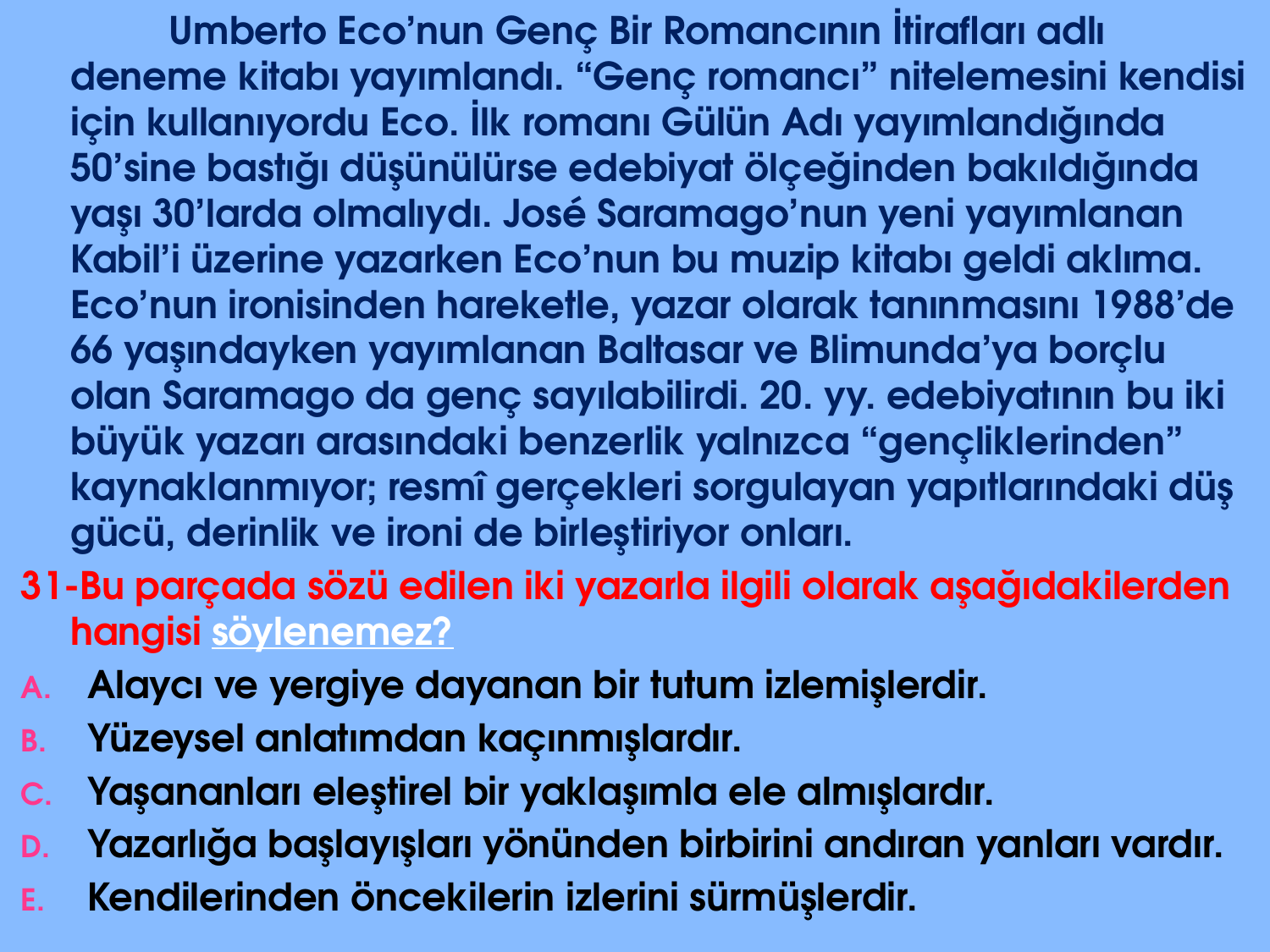

Umberto Eco’nun Genç Bir Romancının İtirafları adlı deneme kitabı yayımlandı. “Genç romancı” nitelemesini kendisi için kullanıyordu Eco. İlk romanı Gülün Adı yayımlandığında 50’sine bastığı düşünülürse edebiyat ölçeğinden bakıldığında yaşı 30’larda olmalıydı. José Saramago’nun yeni yayımlanan Kabil’i üzerine yazarken Eco’nun bu muzip kitabı geldi aklıma. Eco’nun ironisinden hareketle, yazar olarak tanınmasını 1988’de 66 yaşındayken yayımlanan Baltasar ve Blimunda’ya borçlu olan Saramago da genç sayılabilirdi. 20. yy. edebiyatının bu iki büyük yazarı arasındaki benzerlik yalnızca “gençliklerinden” kaynaklanmıyor; resmî gerçekleri sorgulayan yapıtlarındaki düş gücü, derinlik ve ironi de birleştiriyor onları.
31-Bu parçada sözü edilen iki yazarla ilgili olarak aşağıdakilerden hangisi söylenemez?
Alaycı ve yergiye dayanan bir tutum izlemişlerdir.
Yüzeysel anlatımdan kaçınmışlardır.
Yaşananları eleştirel bir yaklaşımla ele almışlardır.
Yazarlığa başlayışları yönünden birbirini andıran yanları vardır.
Kendilerinden öncekilerin izlerini sürmüşlerdir.